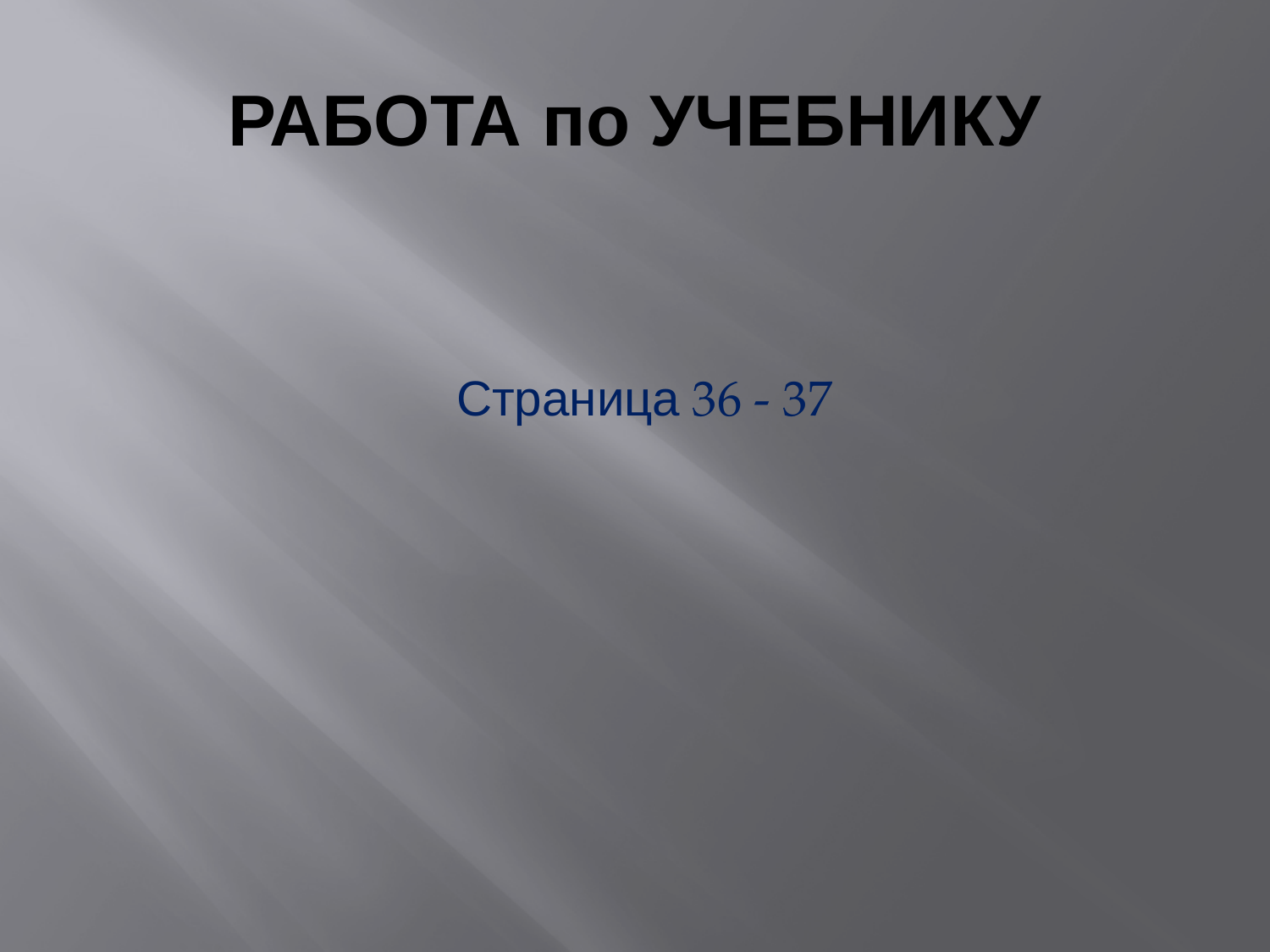

# РАБОТА по УЧЕБНИКУ

Страница 36 - 37